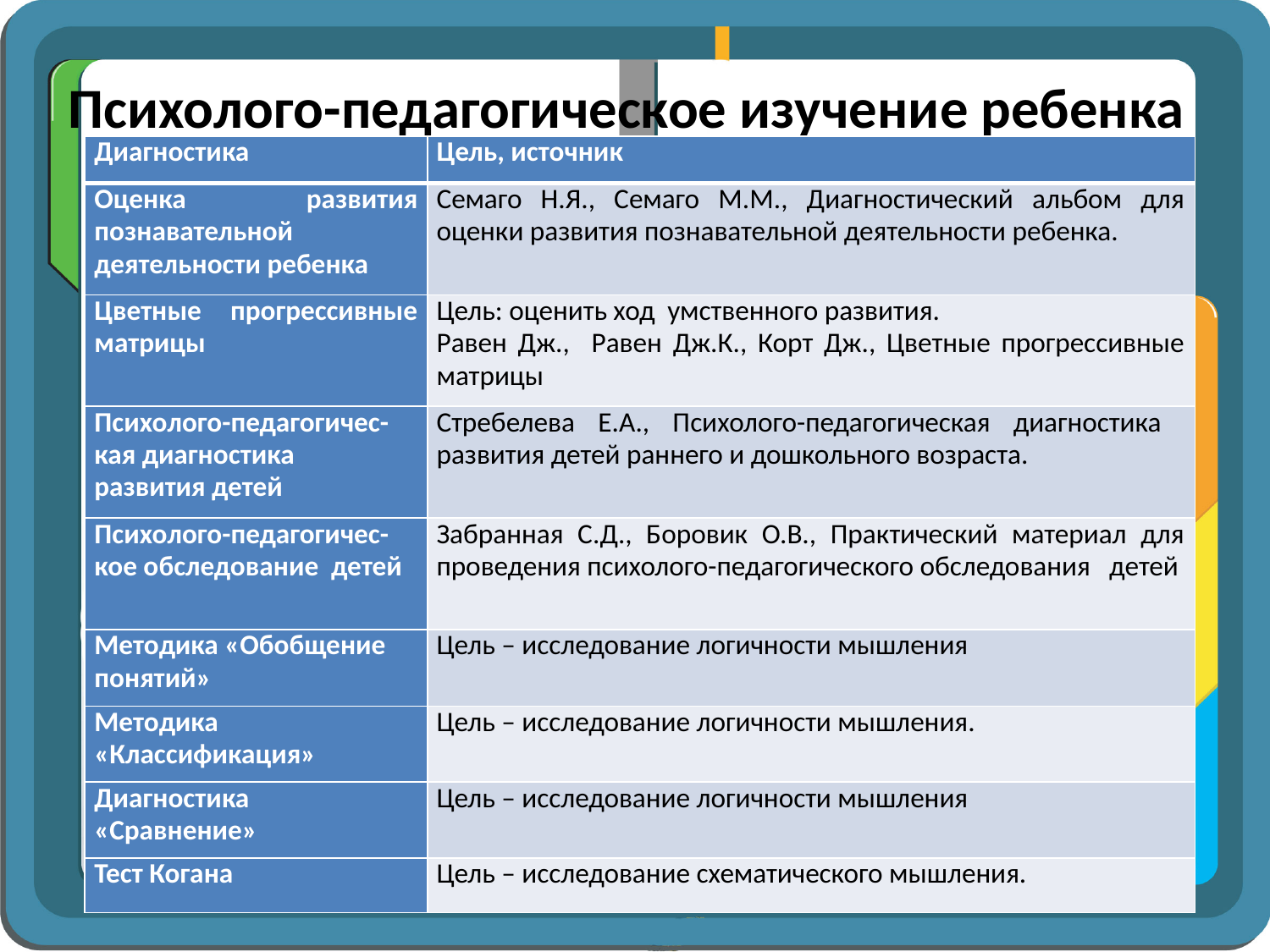

# Психолого-педагогическое изучение ребенка
| Диагностика | Цель, источник |
| --- | --- |
| Оценка развития познавательной деятельности ребенка | Семаго Н.Я., Семаго М.М., Диагностический альбом для оценки развития познавательной деятельности ребенка. |
| Цветные прогрессивные матрицы | Цель: оценить ход умственного развития. Равен Дж., Равен Дж.К., Корт Дж., Цветные прогрессивные матрицы |
| Психолого-педагогичес-кая диагностика развития детей | Стребелева Е.А., Психолого-педагогическая диагностика развития детей раннего и дошкольного возраста. |
| Психолого-педагогичес-кое обследование детей | Забранная С.Д., Боровик О.В., Практический материал для проведения психолого-педагогического обследования детей |
| Методика «Обобщение понятий» | Цель – исследование логичности мышления |
| Методика «Классификация» | Цель – исследование логичности мышления. |
| Диагностика «Сравнение» | Цель – исследование логичности мышления |
| Тест Когана | Цель – исследование схематического мышления. |